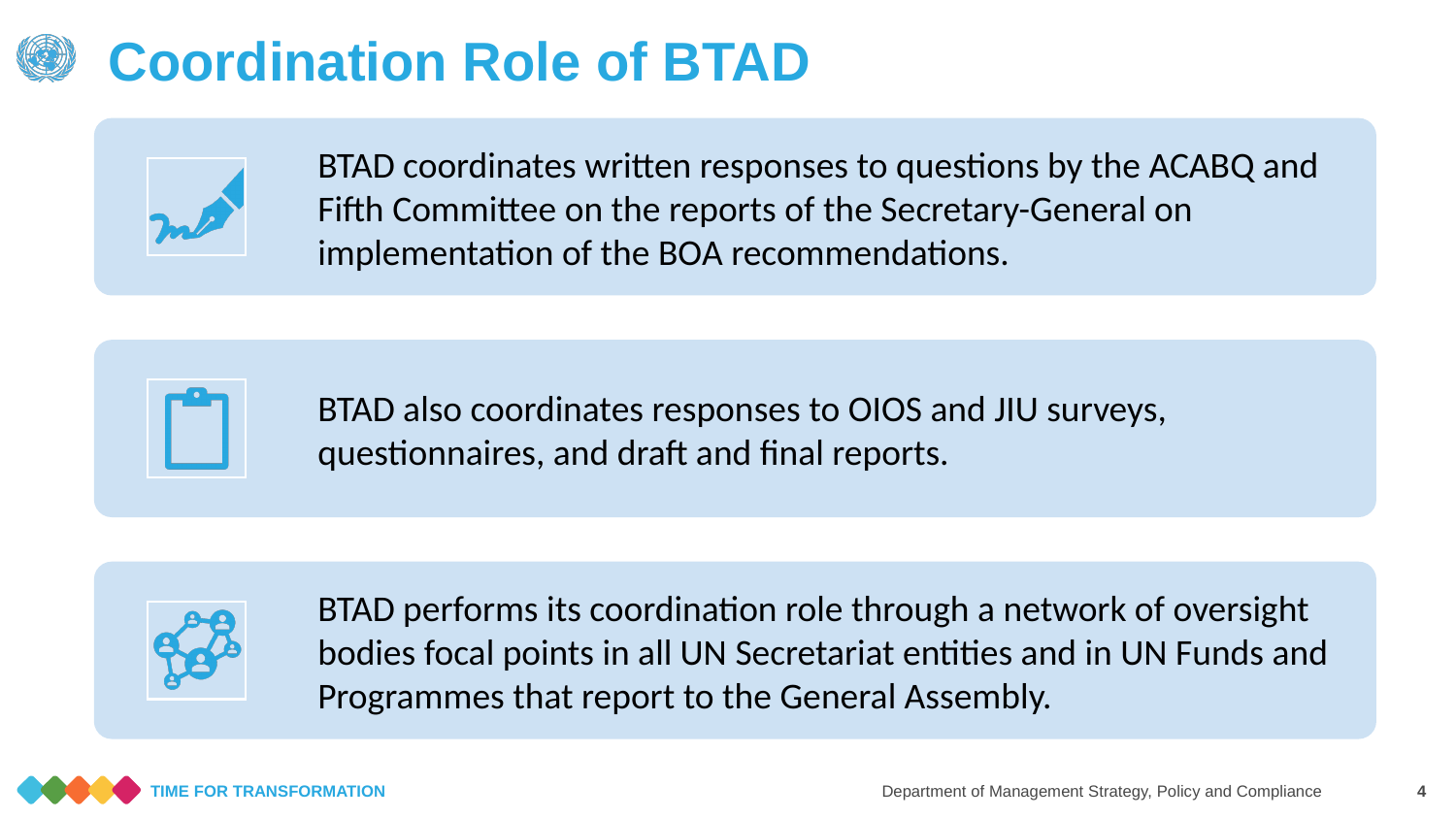

# Coordination Role of BTAD
BTAD coordinates written responses to questions by the ACABQ and Fifth Committee on the reports of the Secretary-General on implementation of the BOA recommendations.
BTAD also coordinates responses to OIOS and JIU surveys, questionnaires, and draft and final reports.
BTAD performs its coordination role through a network of oversight bodies focal points in all UN Secretariat entities and in UN Funds and Programmes that report to the General Assembly.
Department of Management Strategy, Policy and Compliance
4